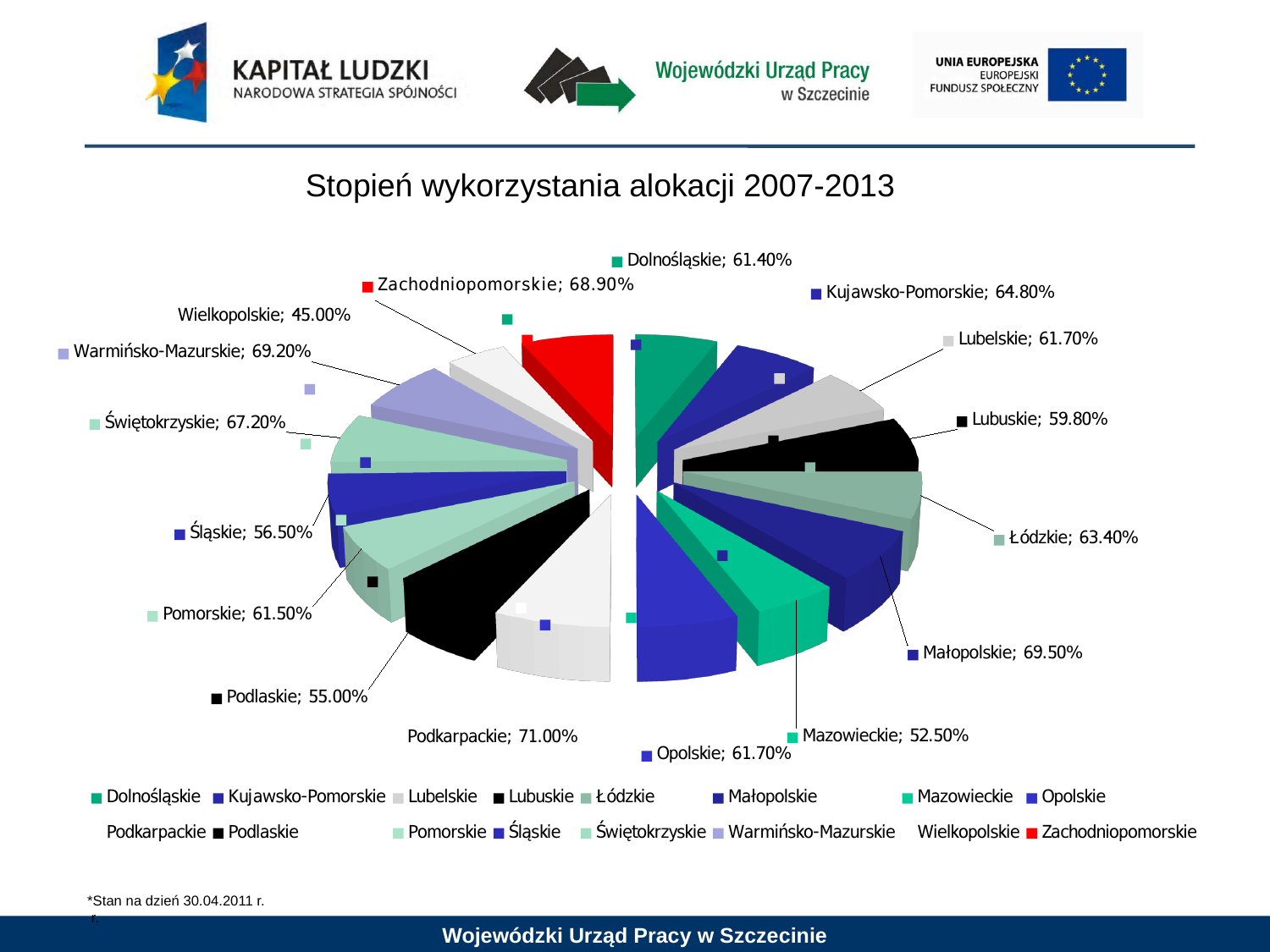

Stopień wykorzystania alokacji 2007-2013

[unsupported chart]

*Stan na dzień 30.04.2011 r.
 r.